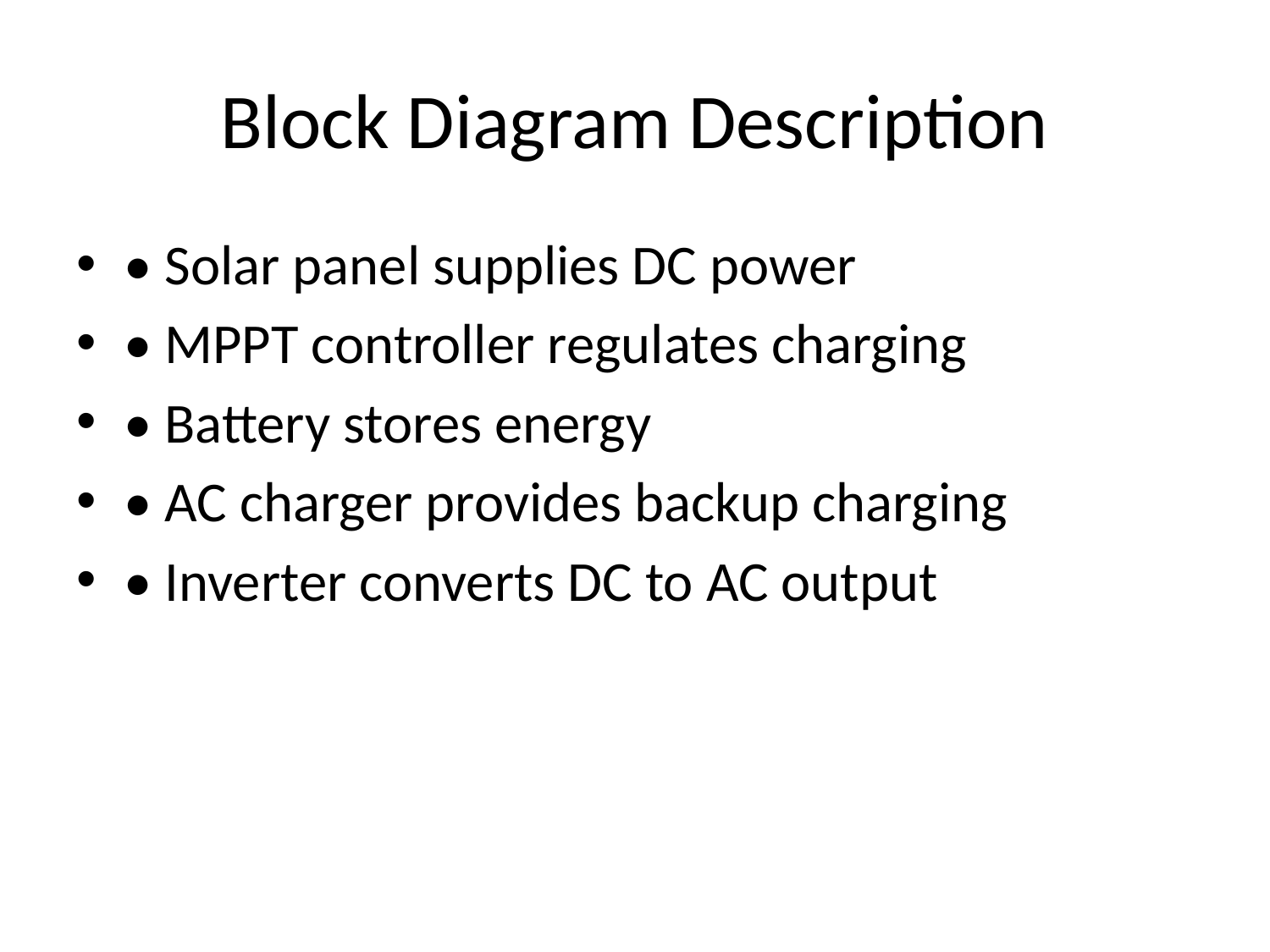

# Block Diagram Description
• Solar panel supplies DC power
• MPPT controller regulates charging
• Battery stores energy
• AC charger provides backup charging
• Inverter converts DC to AC output